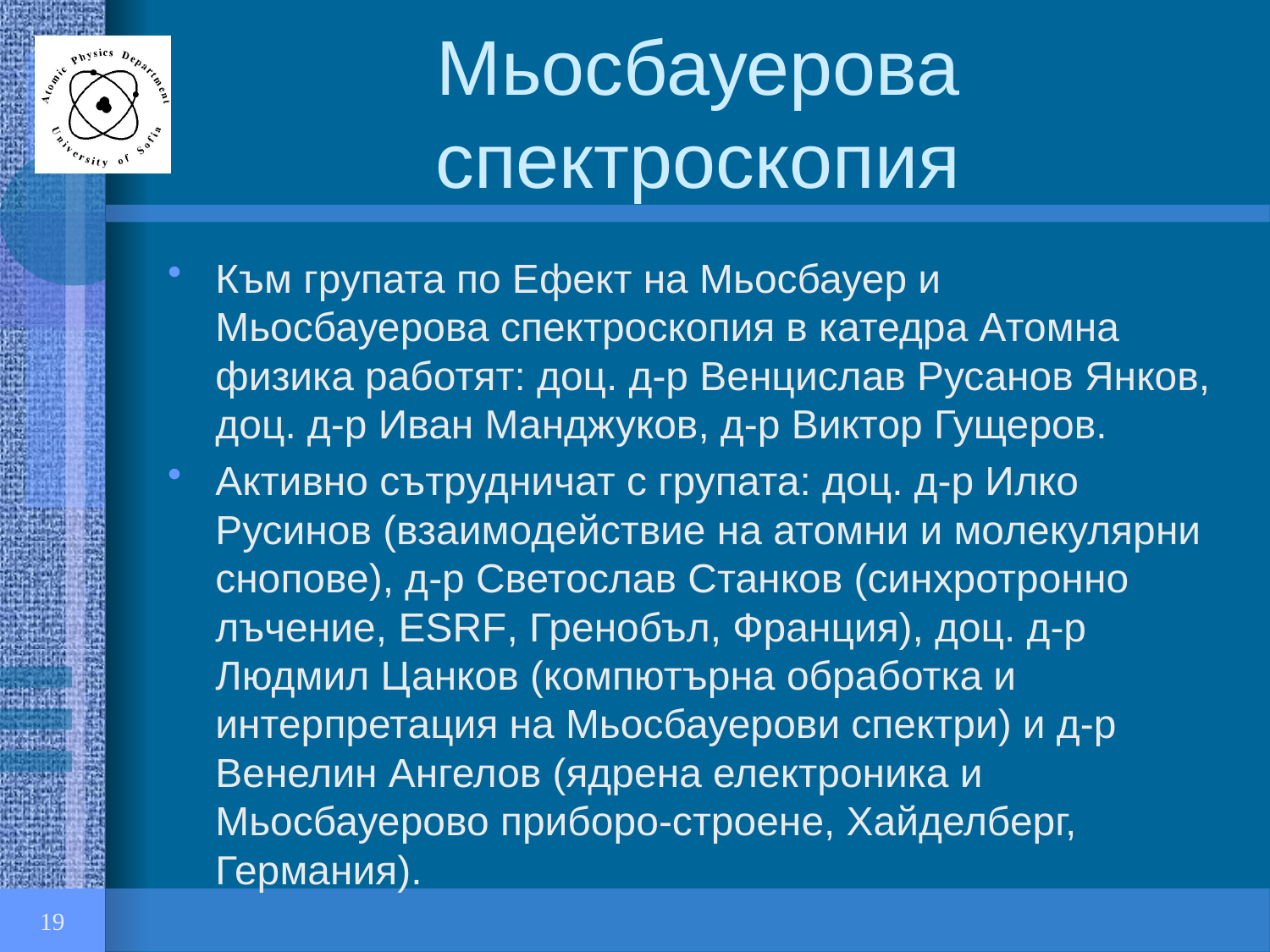

# Мьосбауерова спектроскопия
Към групата по Ефект на Мьосбауер и Мьосбауерова спектроскопия в катедра Атомна физика работят: доц. д-р Венцислав Русанов Янков, доц. д-р Иван Манджуков, д-р Виктор Гущеров.
Активно сътрудничат с групата: доц. д-р Илко Русинов (взаимодействие на атомни и молекулярни снопове), д-р Светослав Станков (синхротронно лъчение, ESRF, Гренобъл, Франция), доц. д-р Людмил Цанков (компютърна обработка и интерпретация на Мьосбауерови спектри) и д-р Венелин Ангелов (ядрена електроника и Мьосбауерово приборо-строене, Хайделберг, Германия).
19